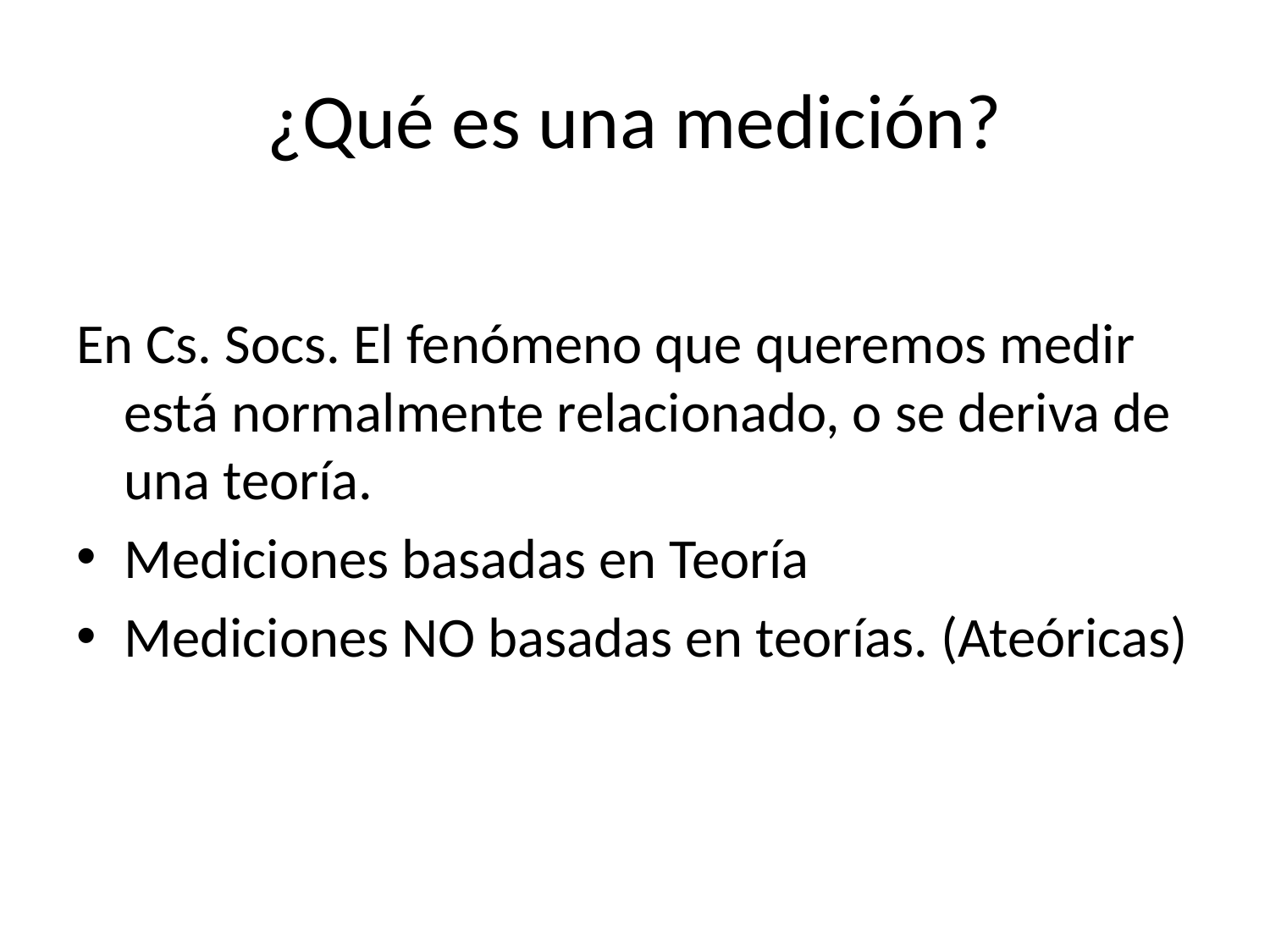

# ¿Qué es una medición?

En Cs. Socs. El fenómeno que queremos medir está normalmente relacionado, o se deriva de una teoría.
Mediciones basadas en Teoría
Mediciones NO basadas en teorías. (Ateóricas)